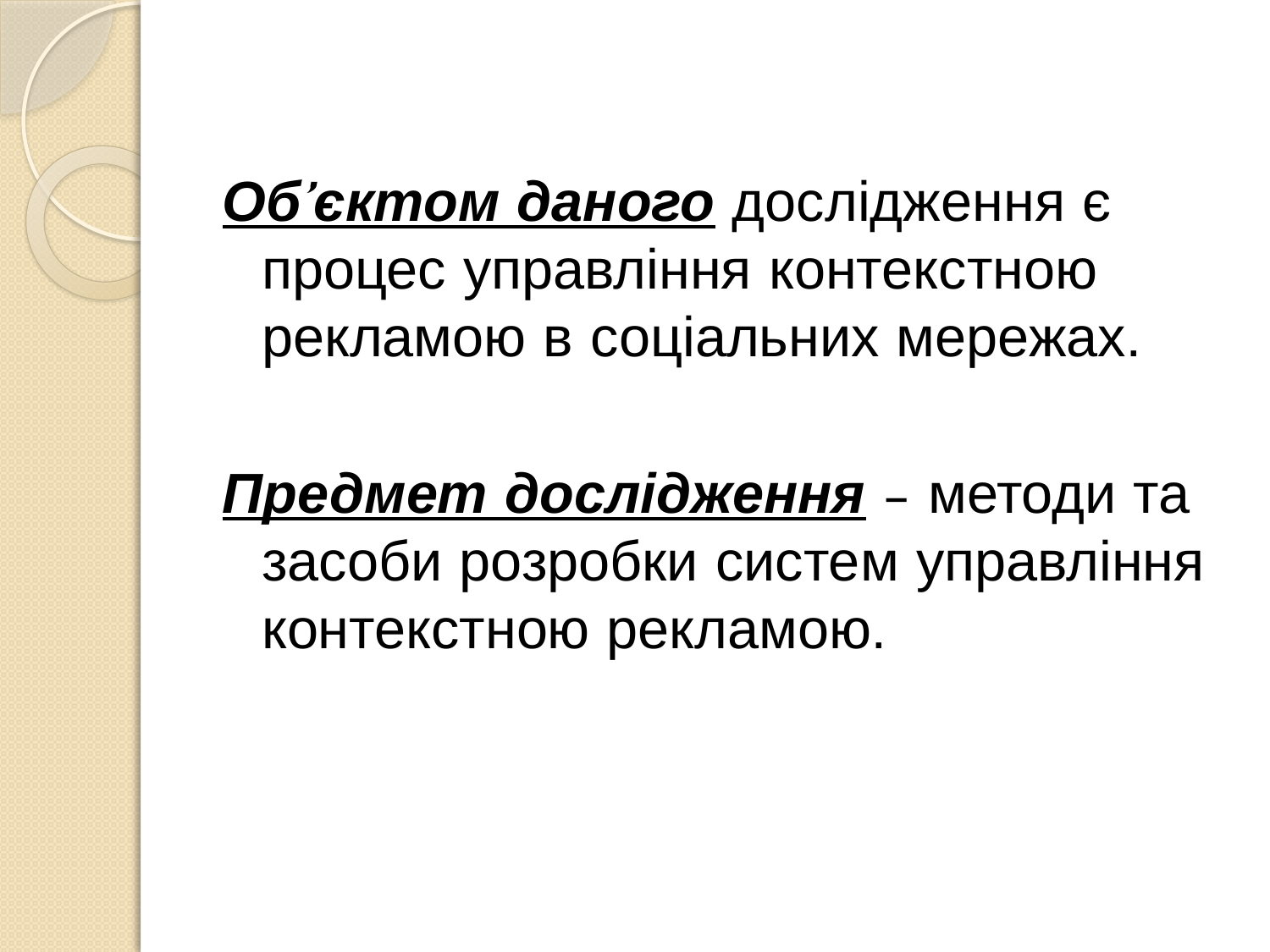

Об’єктом даного дослідження є процес управління контекстною рекламою в соціальних мережах.

Предмет дослідження – методи та засоби розробки систем управління контекстною рекламою.